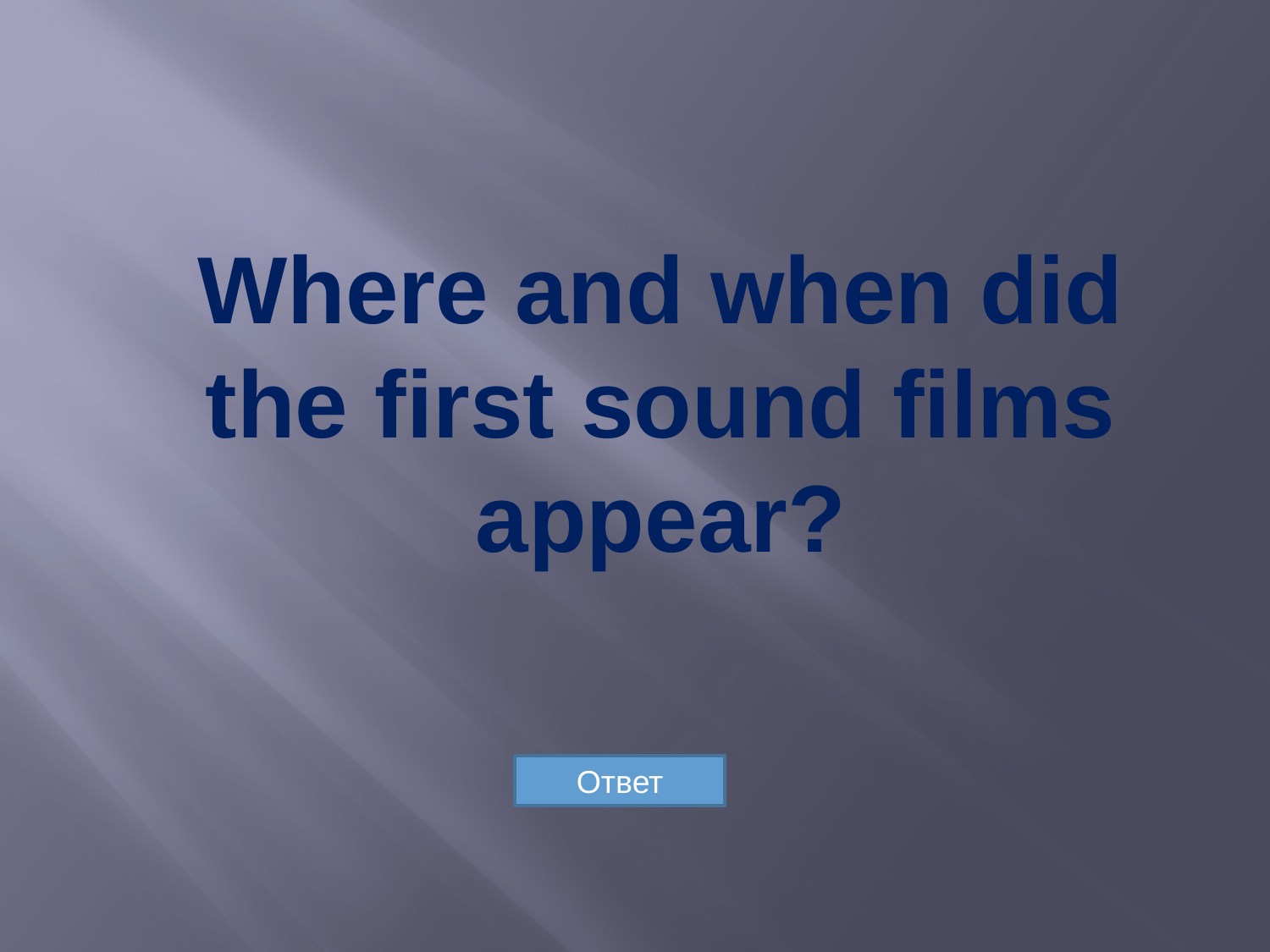

# Where and when did the first sound films appear?